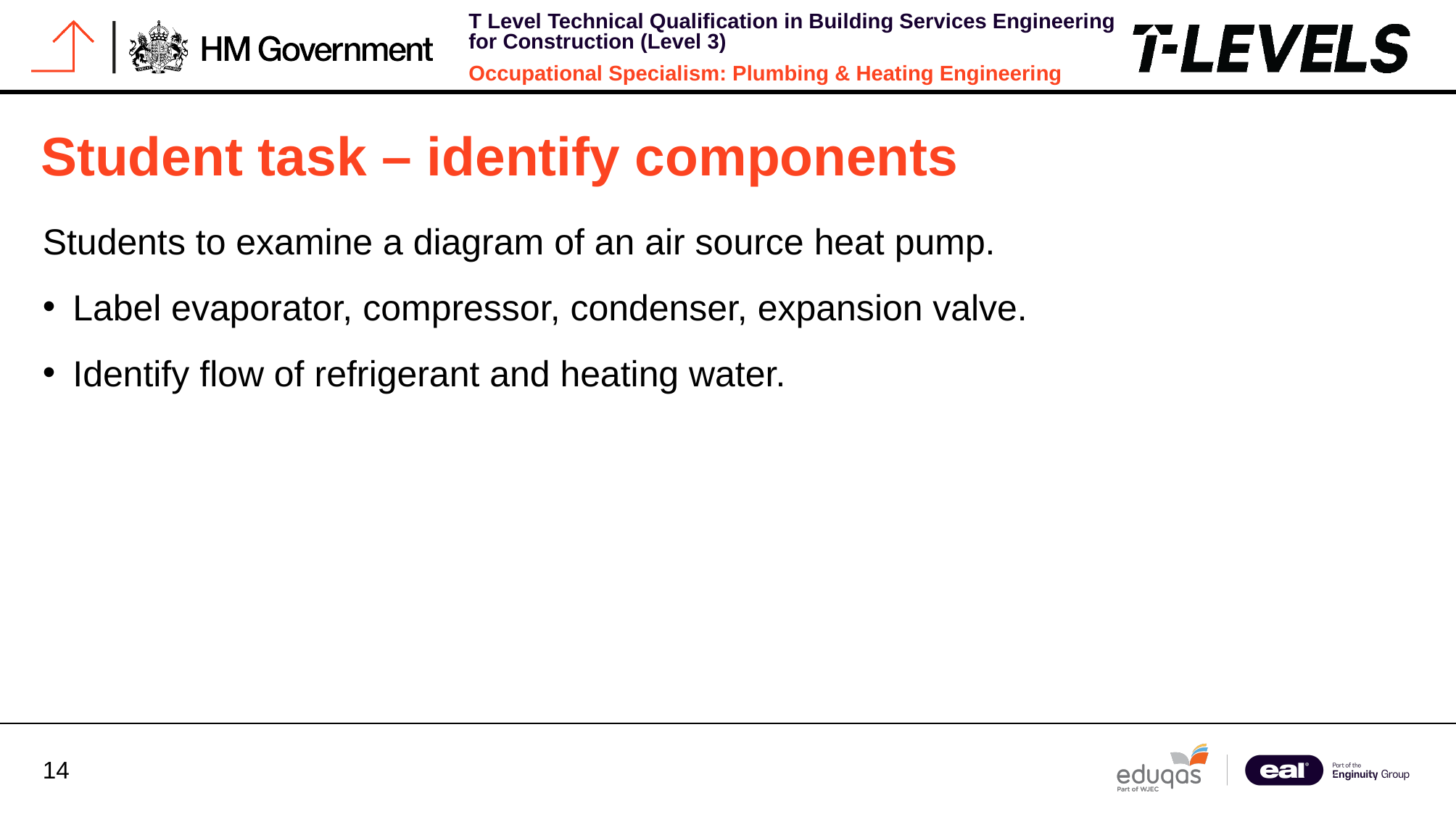

# Student task – identify components
Students to examine a diagram of an air source heat pump.
Label evaporator, compressor, condenser, expansion valve.
Identify flow of refrigerant and heating water.